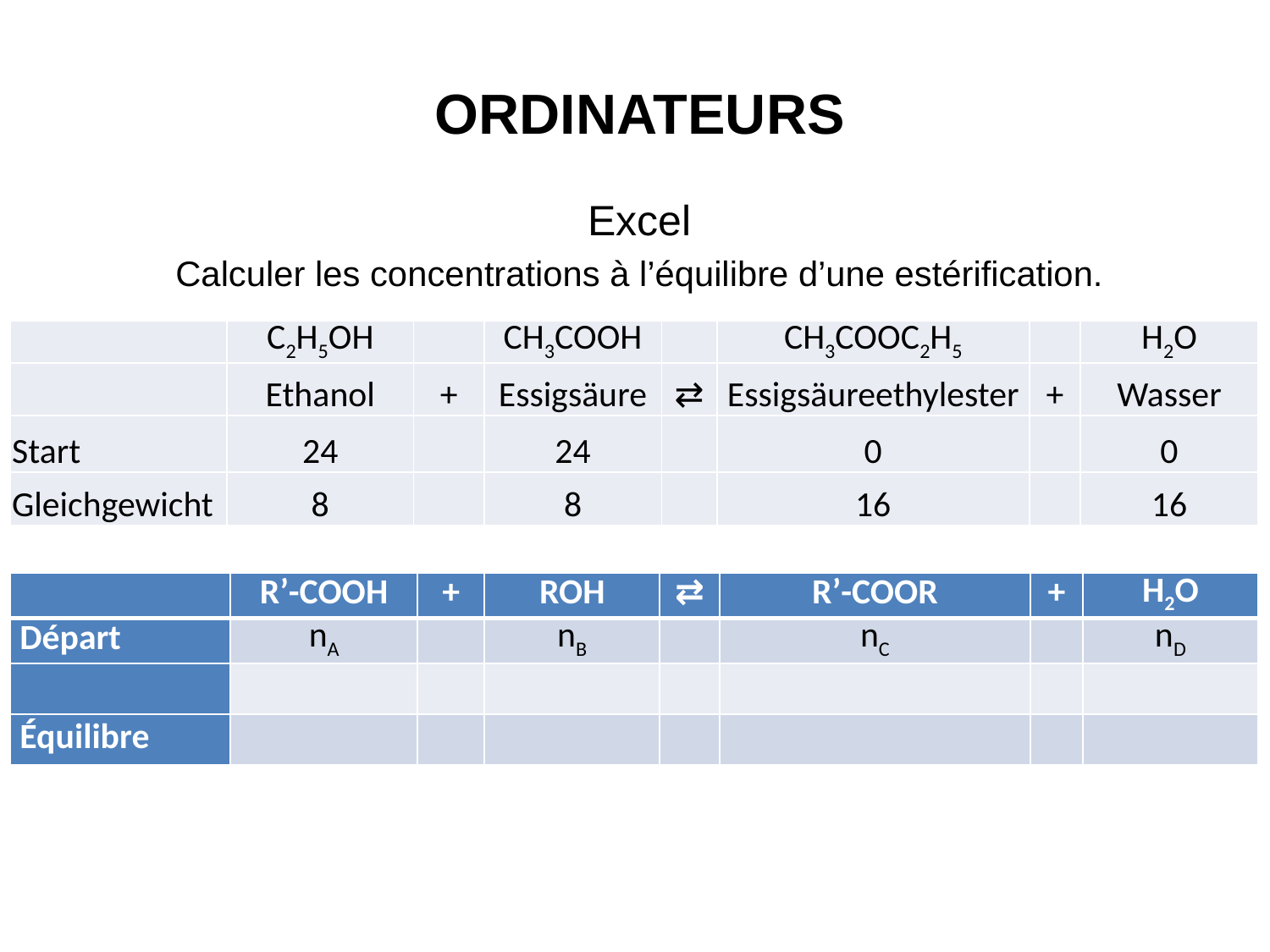

# ORDINATEURS
Excel
Calculer les concentrations à l’équilibre d’une estérification.

|  | C2H5OH |  | CH3COOH |  | CH3COOC2H5 |  | H2O |
| --- | --- | --- | --- | --- | --- | --- | --- |
|  | Ethanol | + | Essigsäure | ⇄ | Essigsäureethylester | + | Wasser |
| Start | 24 |  | 24 |  | 0 |  | 0 |
| Gleichgewicht | 8 |  | 8 |  | 16 |  | 16 |
|  | R’-COOH | + | ROH | ⇄ | R’-COOR | + | H2O |
| --- | --- | --- | --- | --- | --- | --- | --- |
| Départ | nA |  | nB |  | nC |  | nD |
|  |  |  |  |  |  |  |  |
| Équilibre |  |  |  |  |  |  |  |